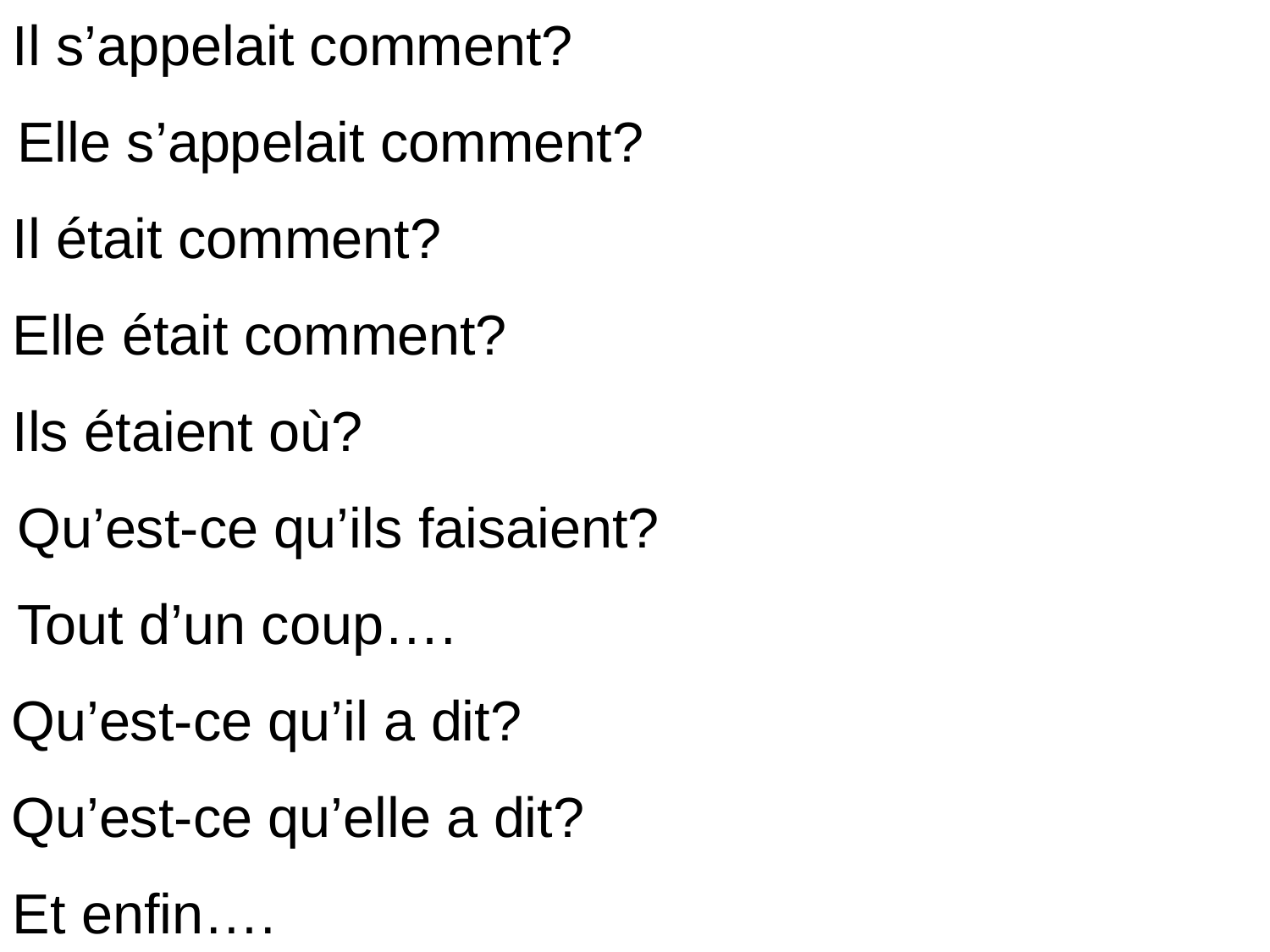

Il s’appelait comment?
Elle s’appelait comment?
Il était comment?
Elle était comment?
Ils étaient où?
Qu’est-ce qu’ils faisaient?
Tout d’un coup….
Qu’est-ce qu’il a dit?
Qu’est-ce qu’elle a dit?
Et enfin….